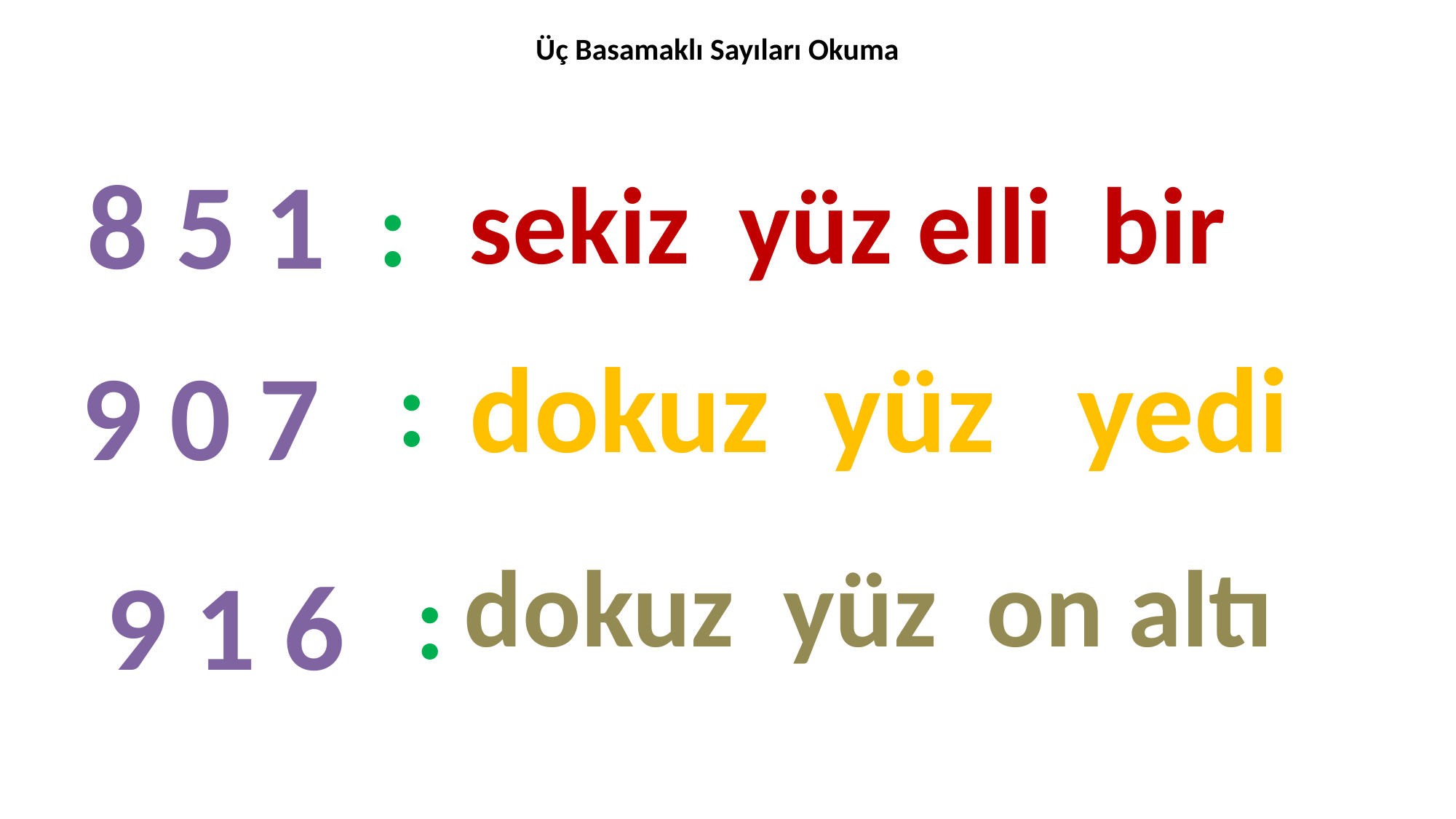

Üç Basamaklı Sayıları Okuma
 8 5 1
sekiz  yüz elli  bir
 :
dokuz  yüz   yedi
 :
9 0 7
dokuz  yüz  on altı
 9 1 6
 :